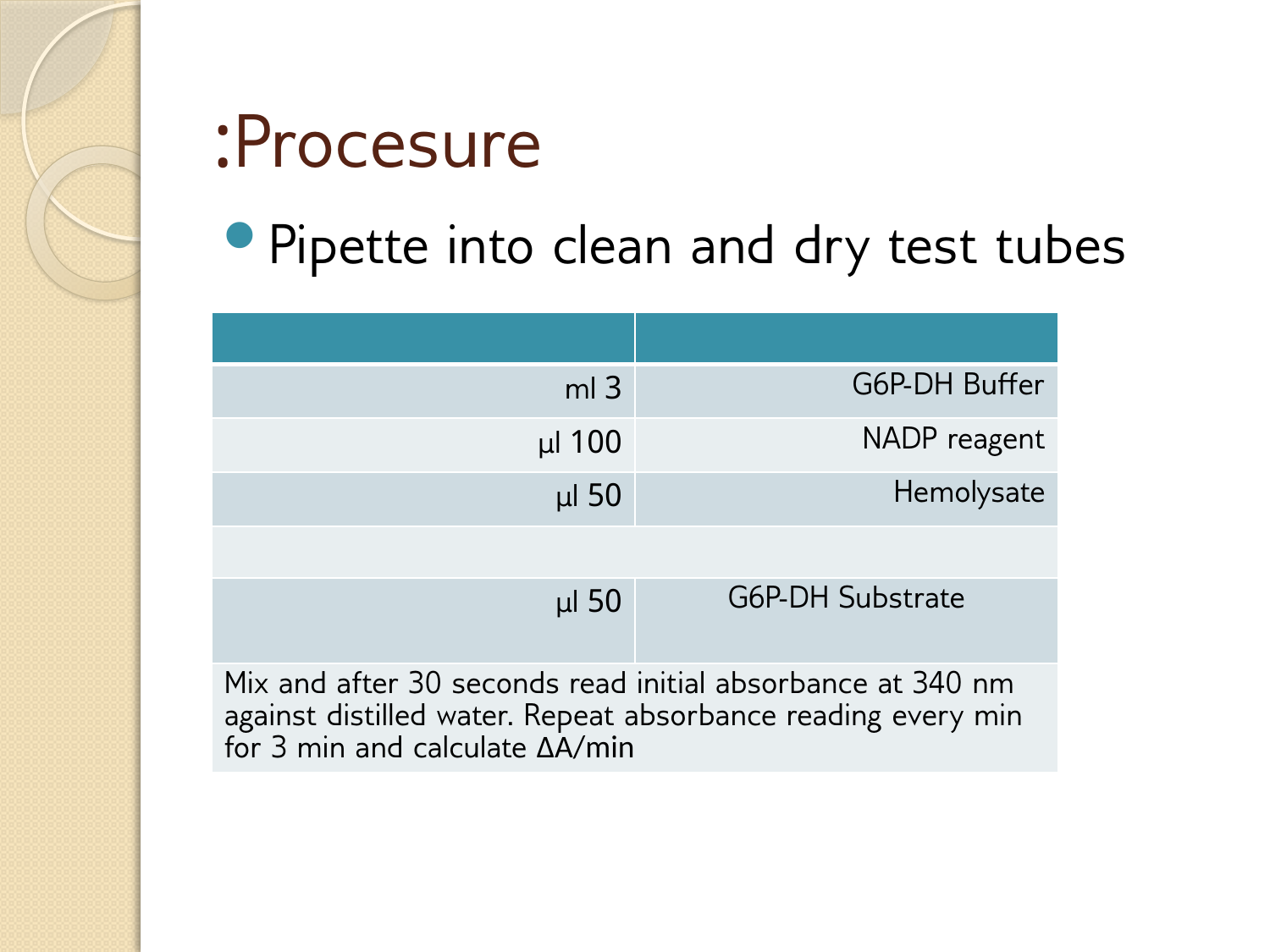

# Procesure:
Pipette into clean and dry test tubes

|  |  |
| --- | --- |
| 3 ml | G6P-DH Buffer |
| 100 µl | NADP reagent |
| 50 µl | Hemolysate |
|  |  |
| 50 µl | G6P-DH Substrate |
| Mix and after 30 seconds read initial absorbance at 340 nm against distilled water. Repeat absorbance reading every min for 3 min and calculate ΔA/min |  |